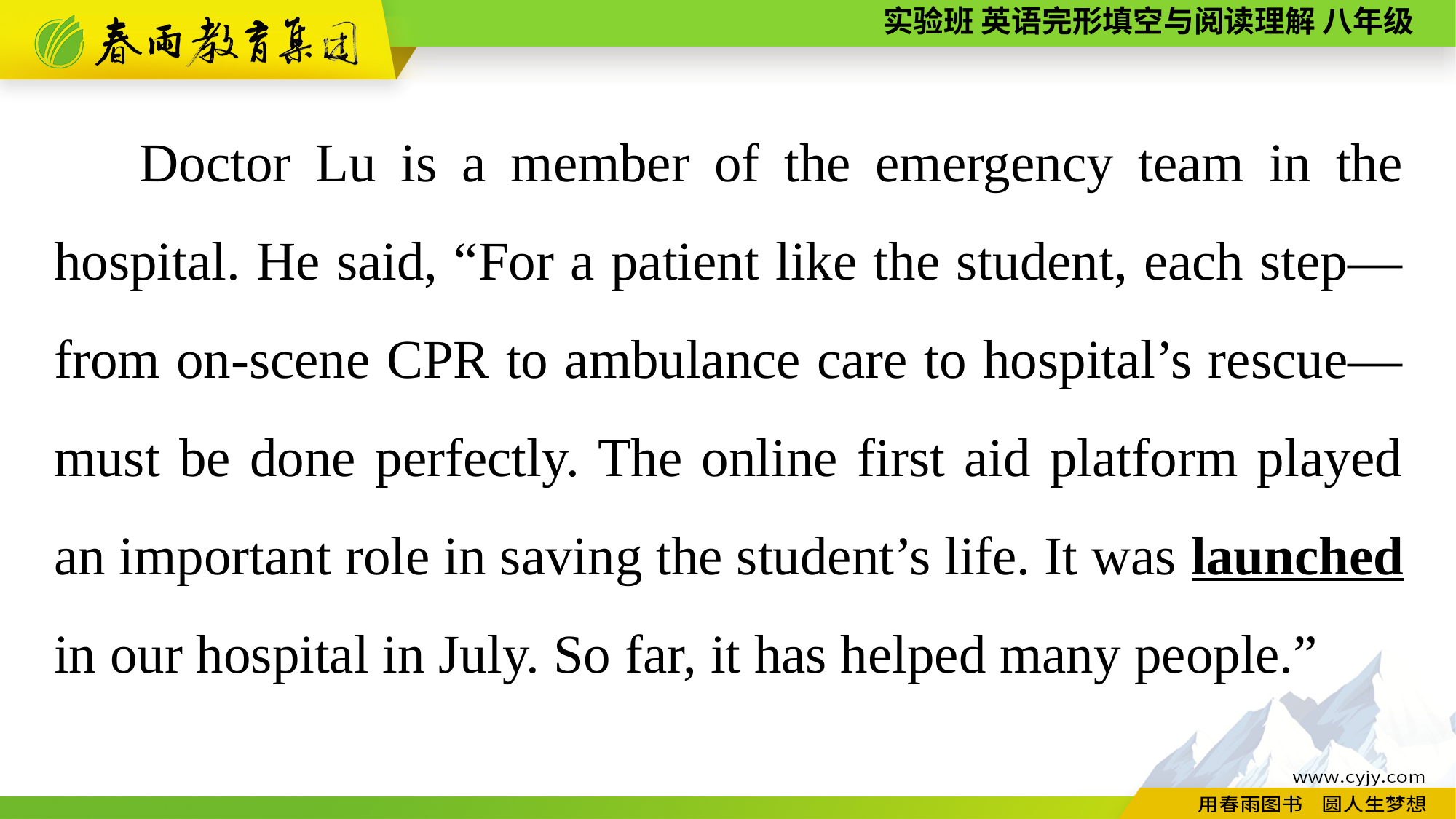

Doctor Lu is a member of the emergency team in the hospital. He said, “For a patient like the student, each step—from on-scene CPR to ambulance care to hospital’s rescue—must be done perfectly. The online first aid platform played an important role in saving the student’s life. It was launched in our hospital in July. So far, it has helped many people.”